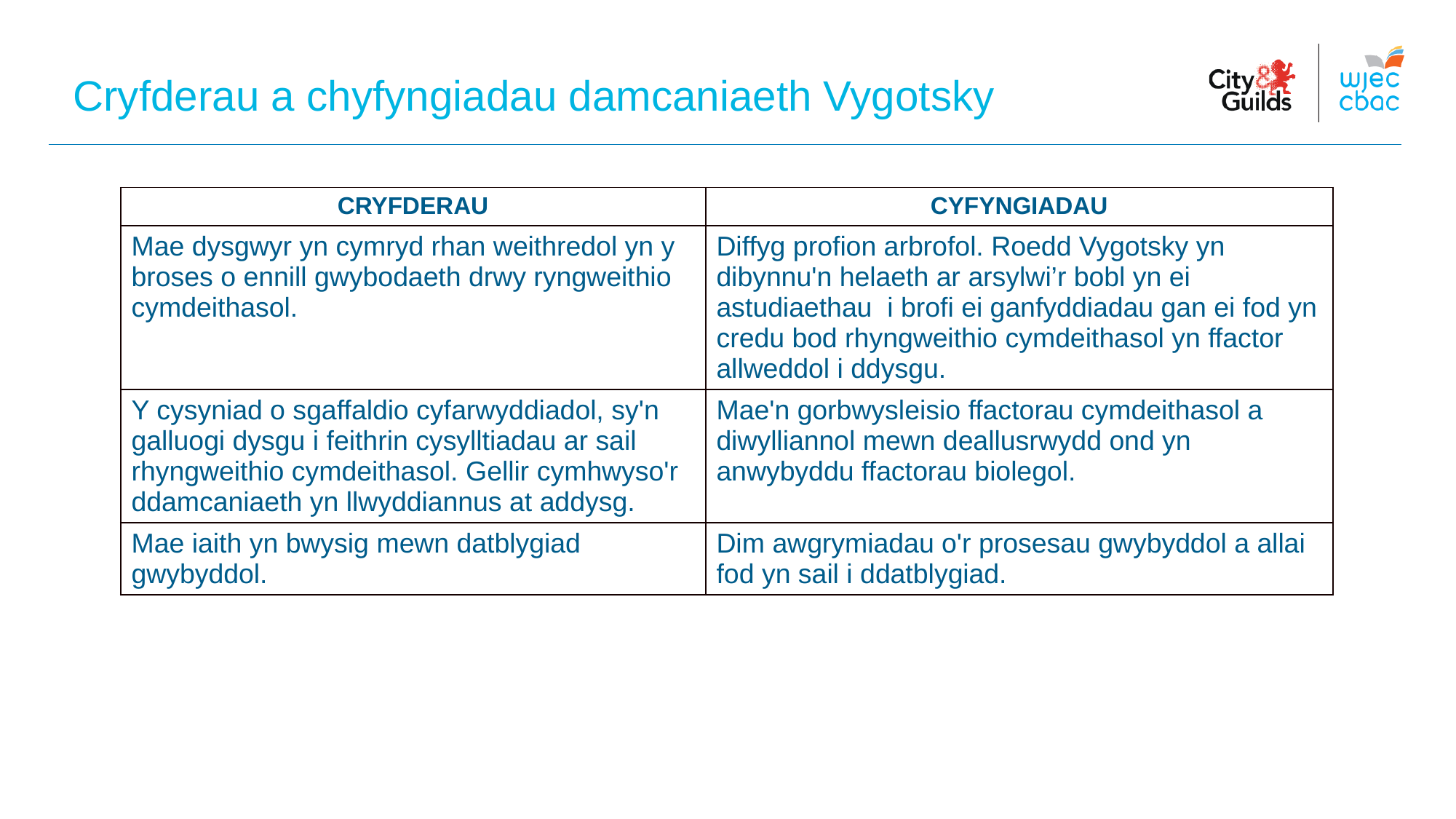

Cryfderau a chyfyngiadau damcaniaeth Vygotsky
| CRYFDERAU | CYFYNGIADAU |
| --- | --- |
| Mae dysgwyr yn cymryd rhan weithredol yn y broses o ennill gwybodaeth drwy ryngweithio cymdeithasol. | Diffyg profion arbrofol. Roedd Vygotsky yn dibynnu'n helaeth ar arsylwi’r bobl yn ei astudiaethau i brofi ei ganfyddiadau gan ei fod yn credu bod rhyngweithio cymdeithasol yn ffactor allweddol i ddysgu. |
| Y cysyniad o sgaffaldio cyfarwyddiadol, sy'n galluogi dysgu i feithrin cysylltiadau ar sail rhyngweithio cymdeithasol. Gellir cymhwyso'r ddamcaniaeth yn llwyddiannus at addysg. | Mae'n gorbwysleisio ffactorau cymdeithasol a diwylliannol mewn deallusrwydd ond yn anwybyddu ffactorau biolegol. |
| Mae iaith yn bwysig mewn datblygiad gwybyddol. | Dim awgrymiadau o'r prosesau gwybyddol a allai fod yn sail i ddatblygiad. |